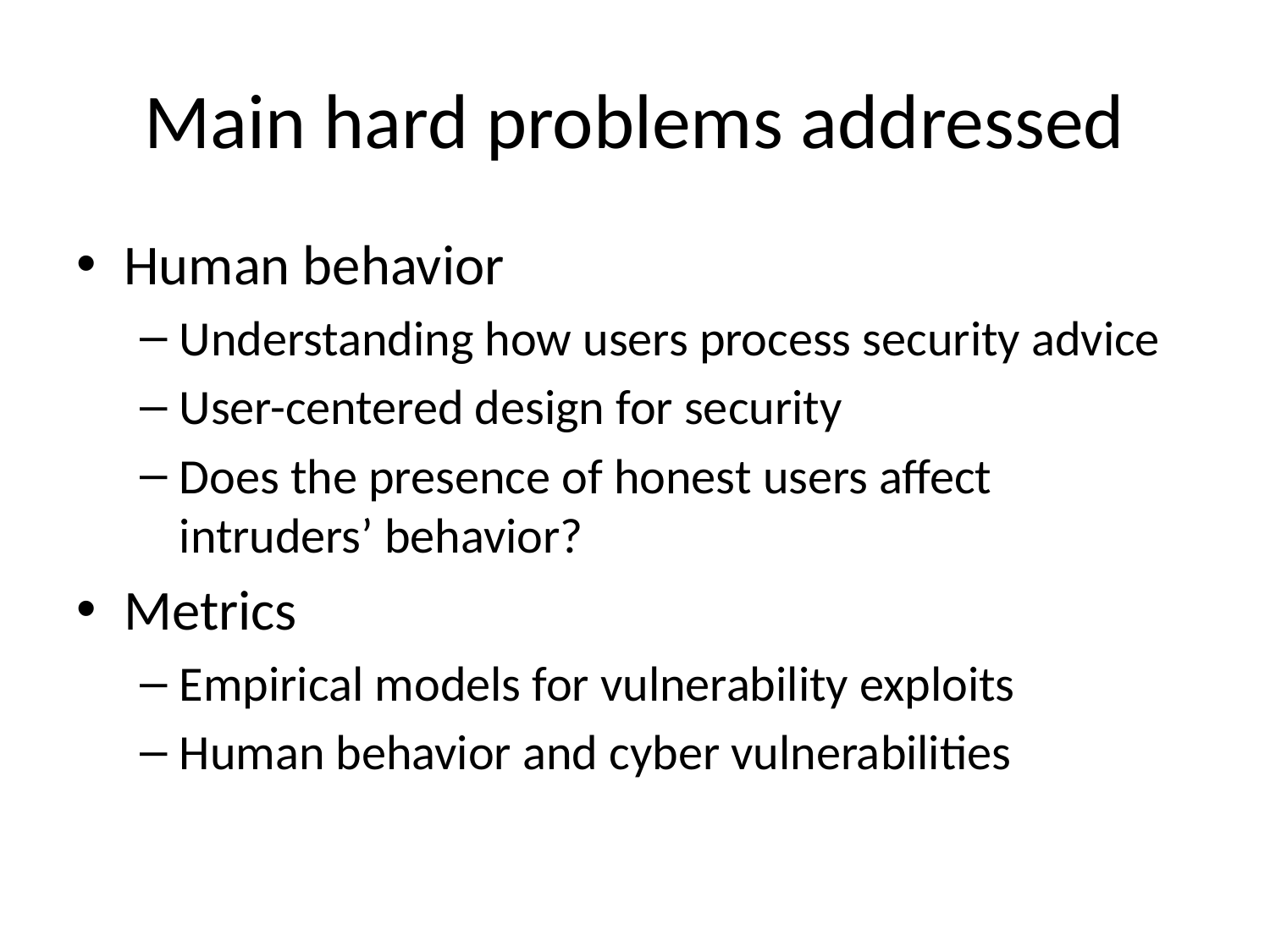

# Main hard problems addressed
Human behavior
Understanding how users process security advice
User-centered design for security
Does the presence of honest users affect intruders’ behavior?
Metrics
Empirical models for vulnerability exploits
Human behavior and cyber vulnerabilities